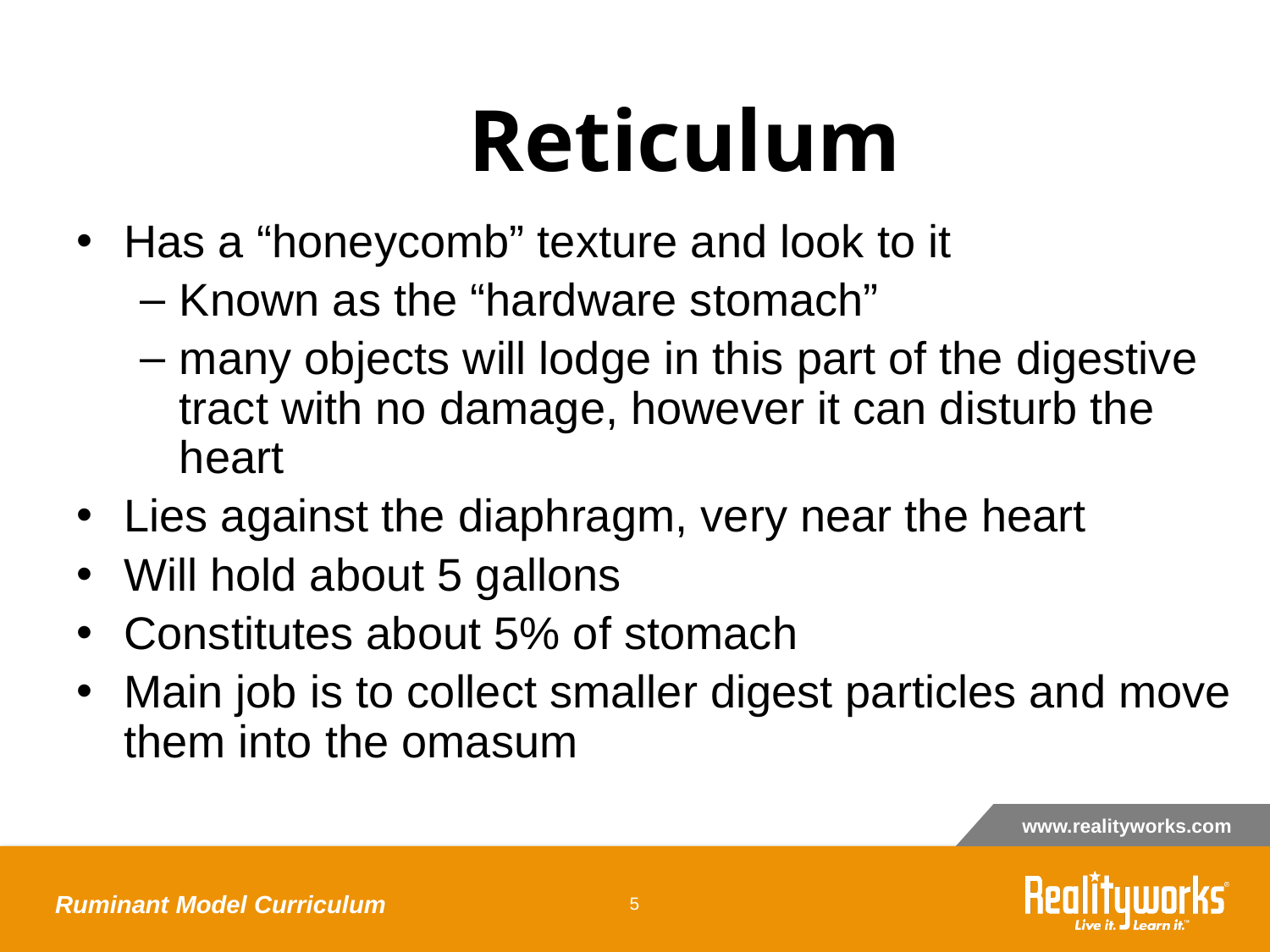

# Reticulum
Has a “honeycomb” texture and look to it
Known as the “hardware stomach”
many objects will lodge in this part of the digestive tract with no damage, however it can disturb the heart
Lies against the diaphragm, very near the heart
Will hold about 5 gallons
Constitutes about 5% of stomach
Main job is to collect smaller digest particles and move them into the omasum
Ruminant Model Curriculum
5